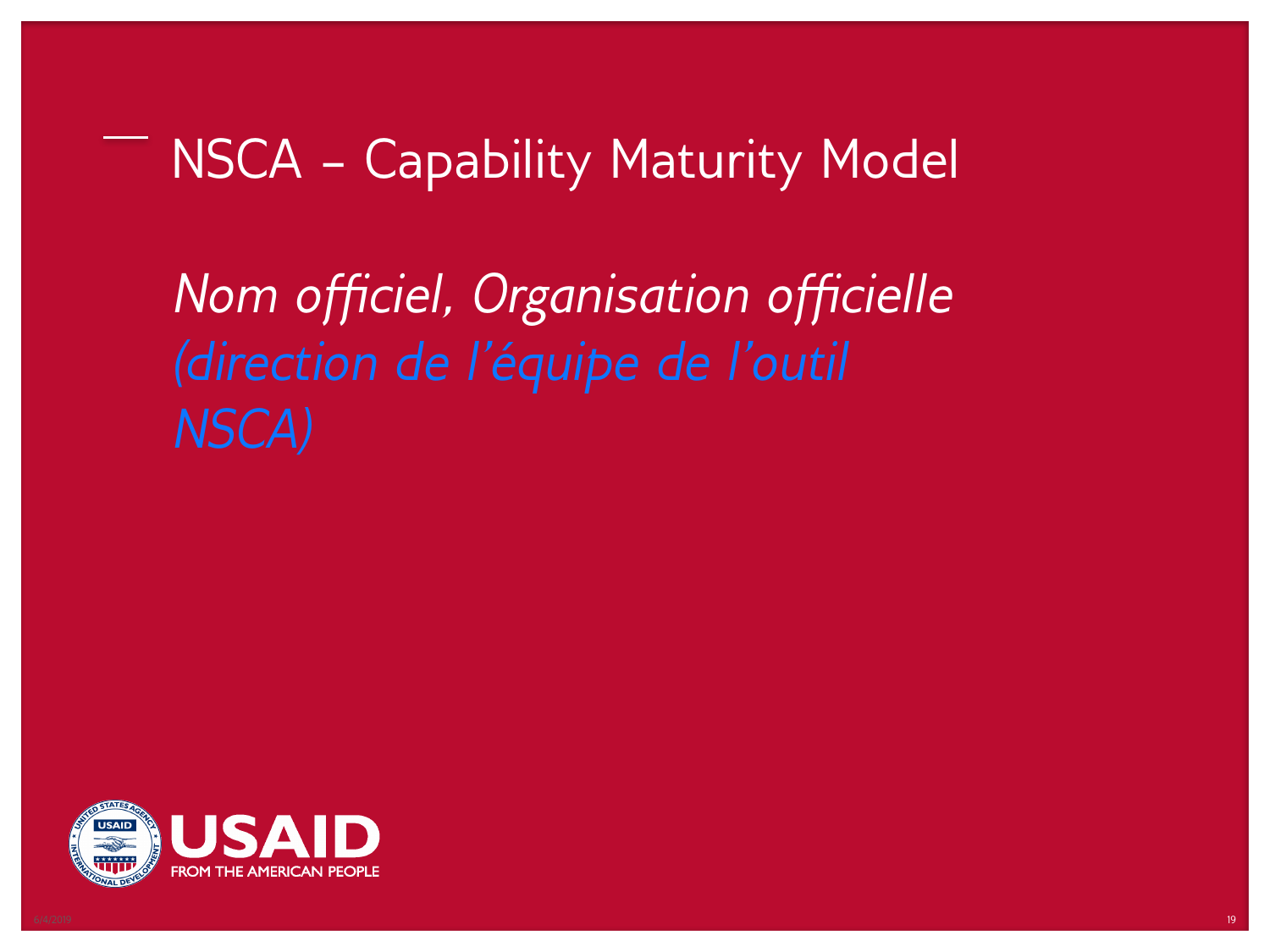

# NSCA – Capability Maturity Model Nom officiel, Organisation officielle (direction de l’équipe de l’outil NSCA)
6/4/2019
19